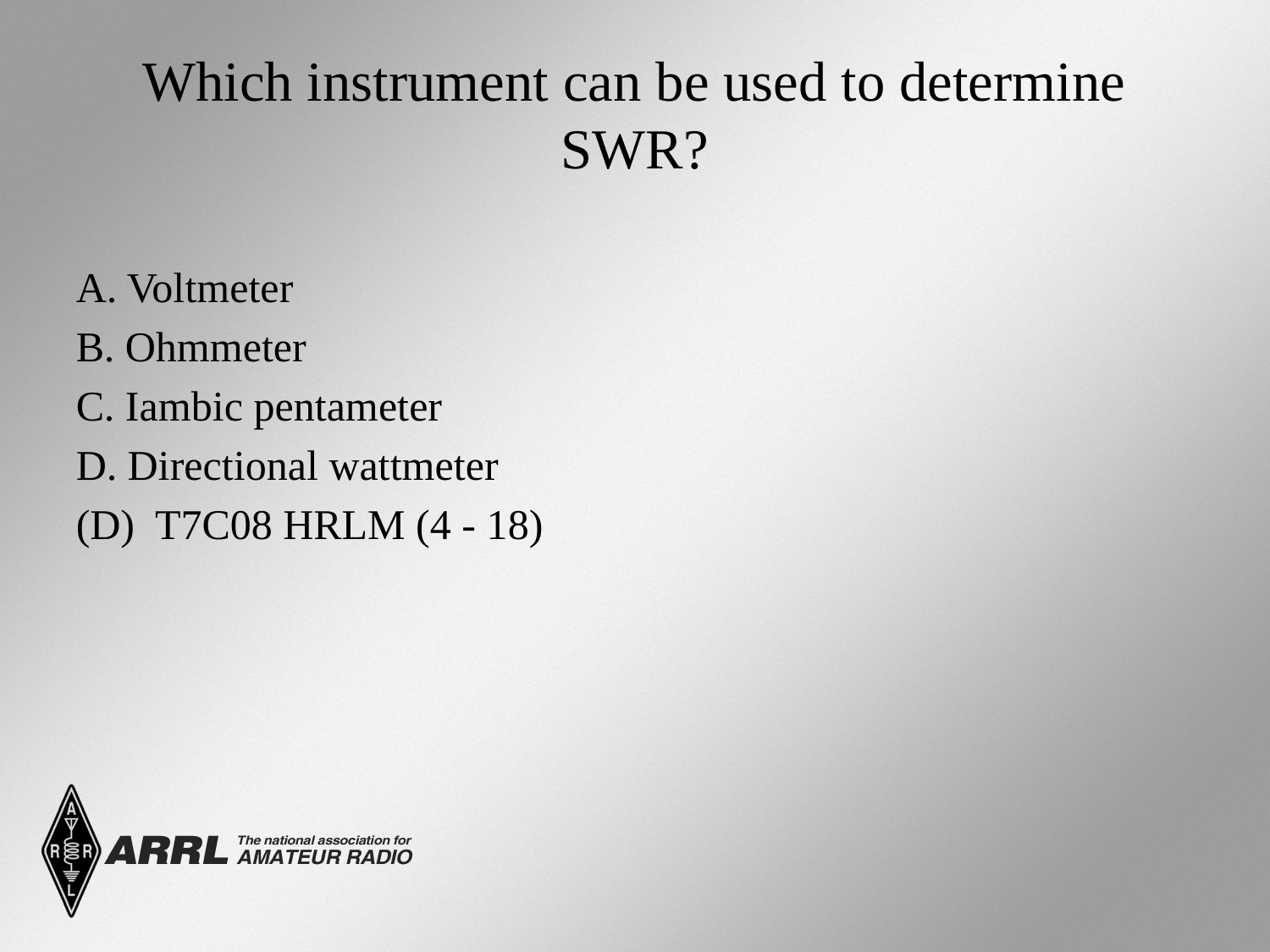

# Which instrument can be used to determine SWR?
A. Voltmeter
B. Ohmmeter
C. Iambic pentameter
D. Directional wattmeter
(D)  T7C08 HRLM (4 - 18)